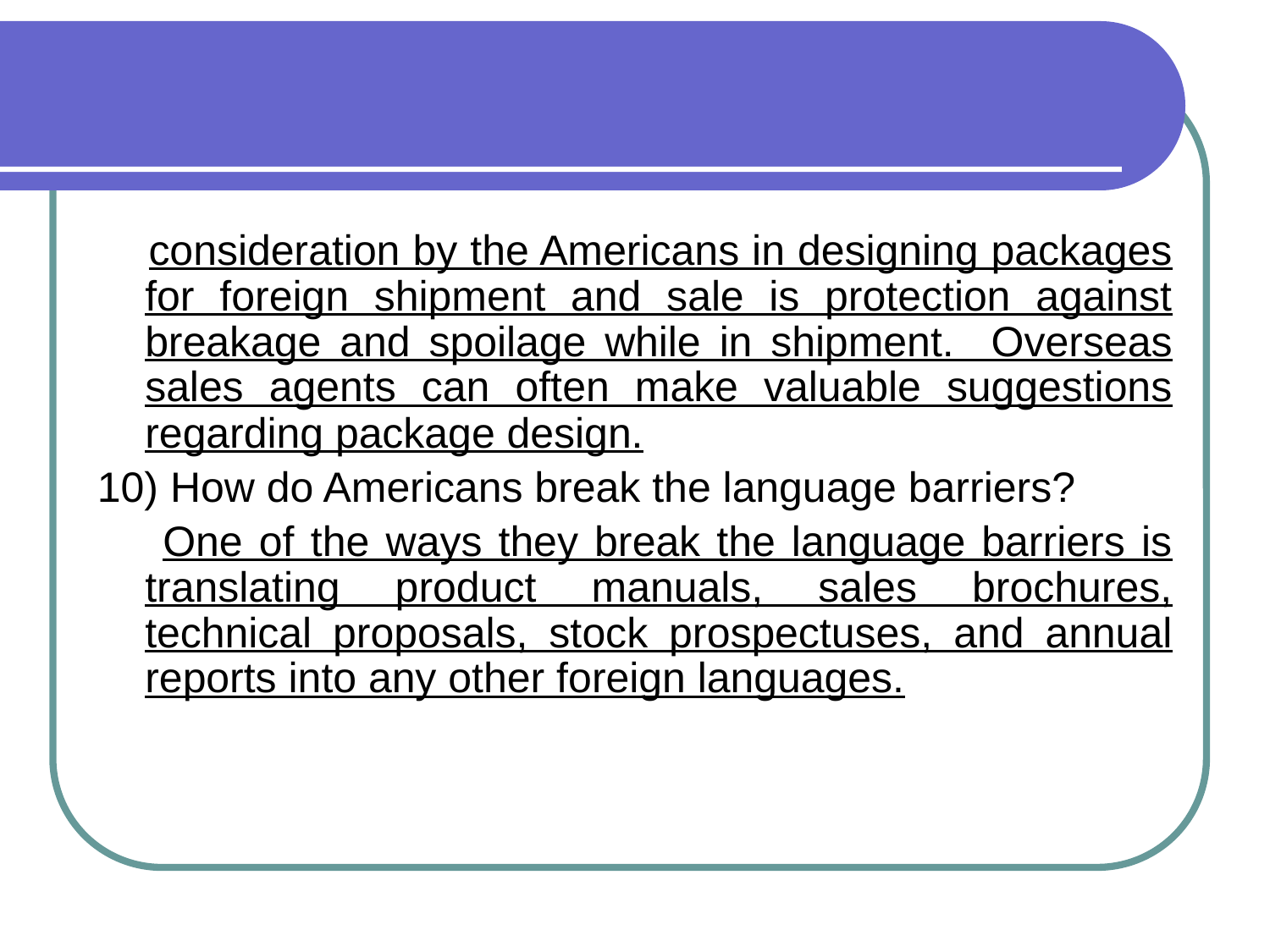

#
    consideration by the Americans in designing packages for foreign shipment and sale is protection against breakage and spoilage while in shipment.  Overseas sales agents can often make valuable suggestions regarding package design.
10) How do Americans break the language barriers?
    One of the ways they break the language barriers is translating product manuals, sales brochures, technical proposals, stock prospectuses, and annual reports into any other foreign languages.